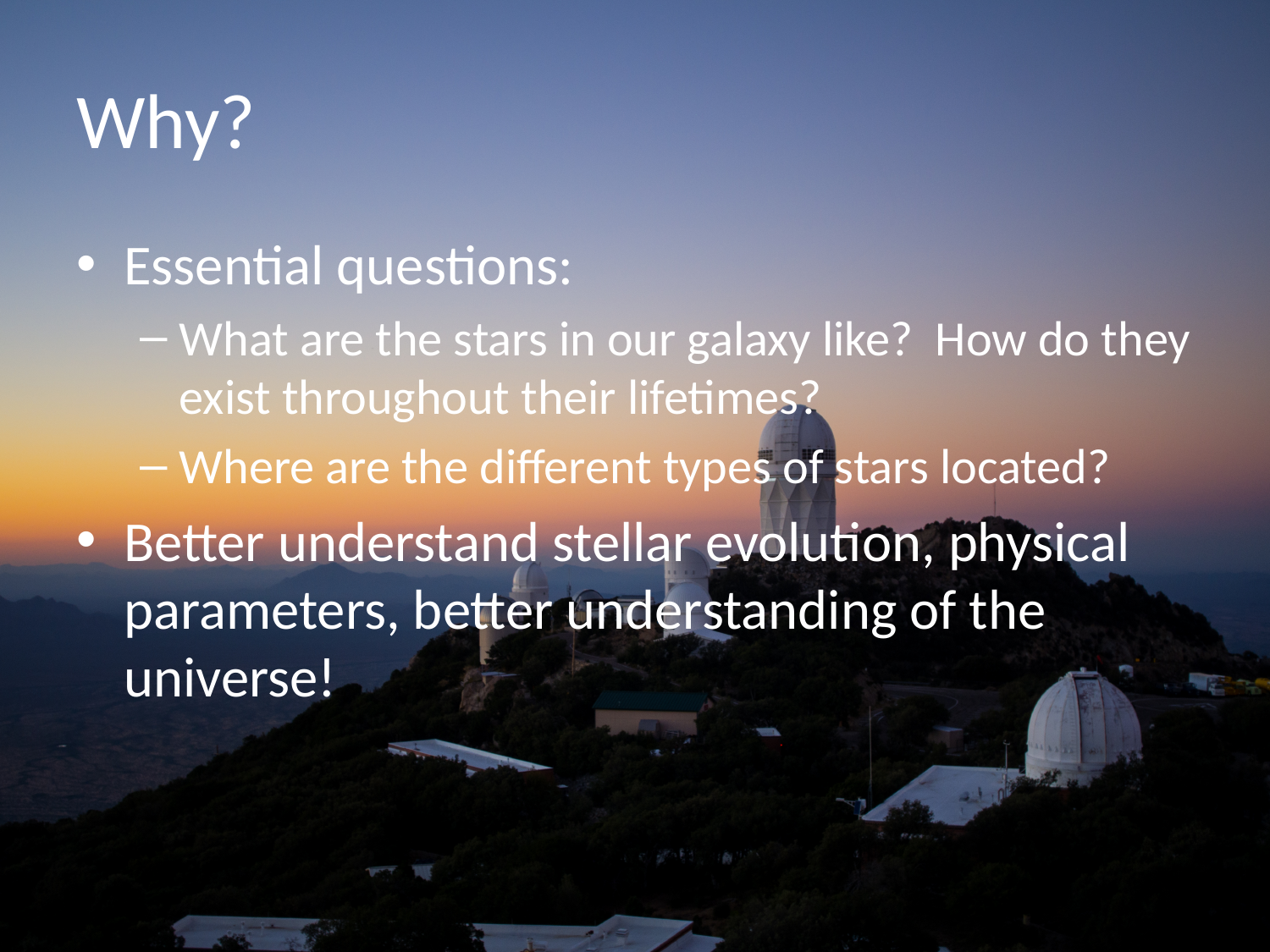

# Why?
Essential questions:
What are the stars in our galaxy like?  How do they exist throughout their lifetimes?
Where are the different types of stars located?
Better understand stellar evolution, physical parameters, better understanding of the universe!